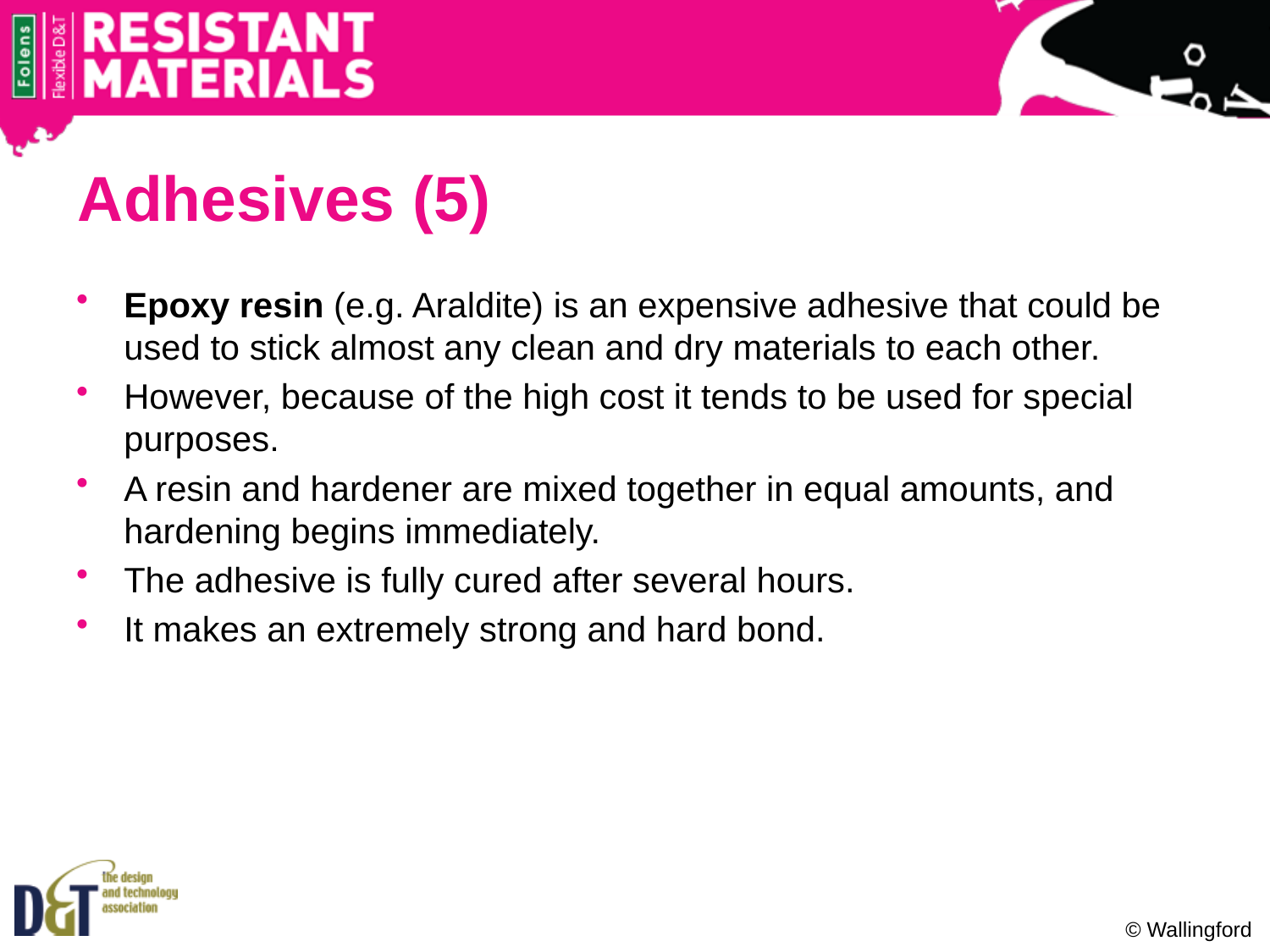

# Adhesives (5)
Epoxy resin (e.g. Araldite) is an expensive adhesive that could be used to stick almost any clean and dry materials to each other.
However, because of the high cost it tends to be used for special purposes.
A resin and hardener are mixed together in equal amounts, and hardening begins immediately.
The adhesive is fully cured after several hours.
It makes an extremely strong and hard bond.

© Wallingford